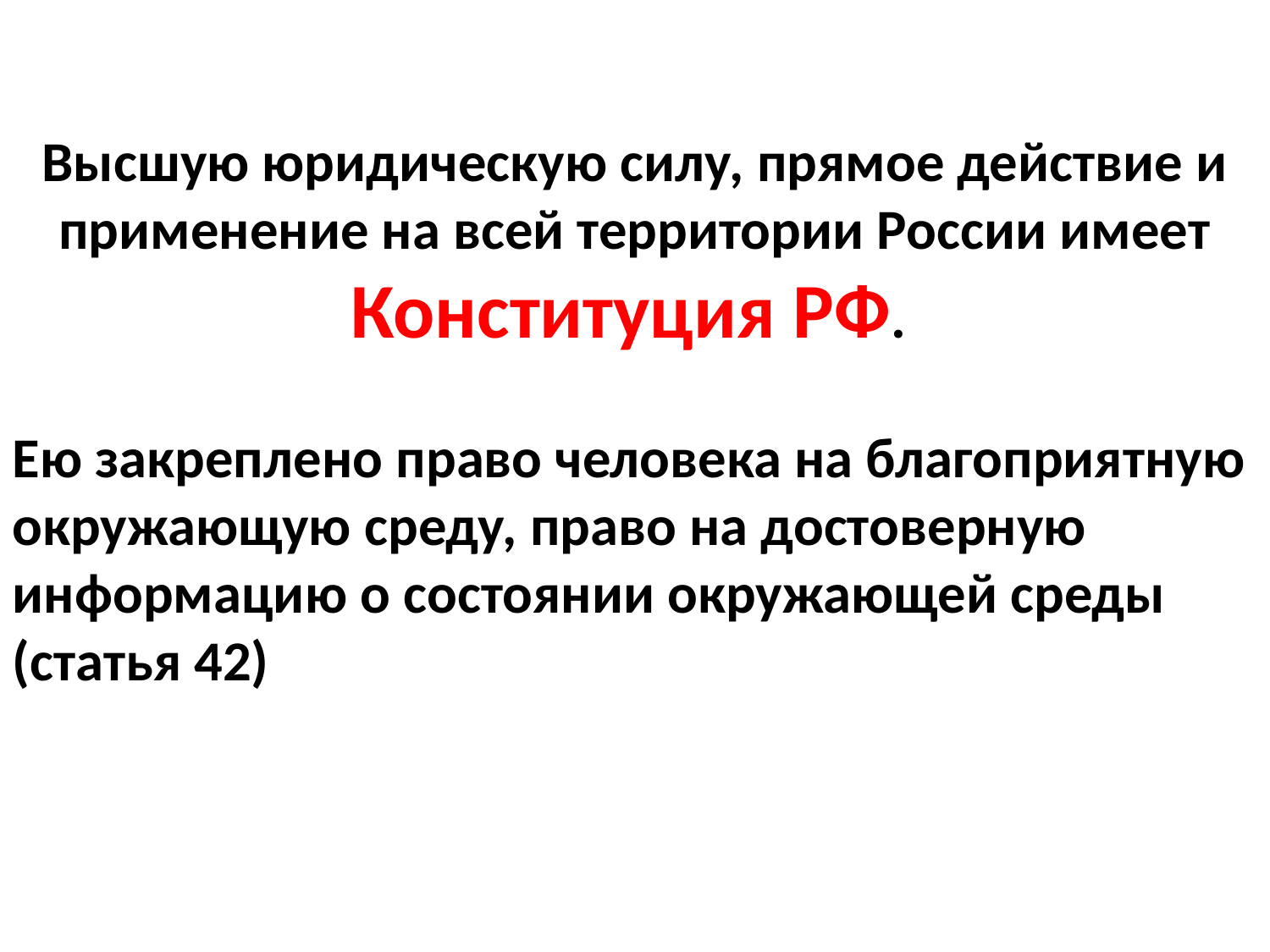

Высшую юридическую силу, прямое действие и применение на всей территории России имеет Конституция РФ.

Ею закреплено право человека на благоприятную окружающую среду, право на достоверную информацию о состоянии окружающей среды (статья 42)